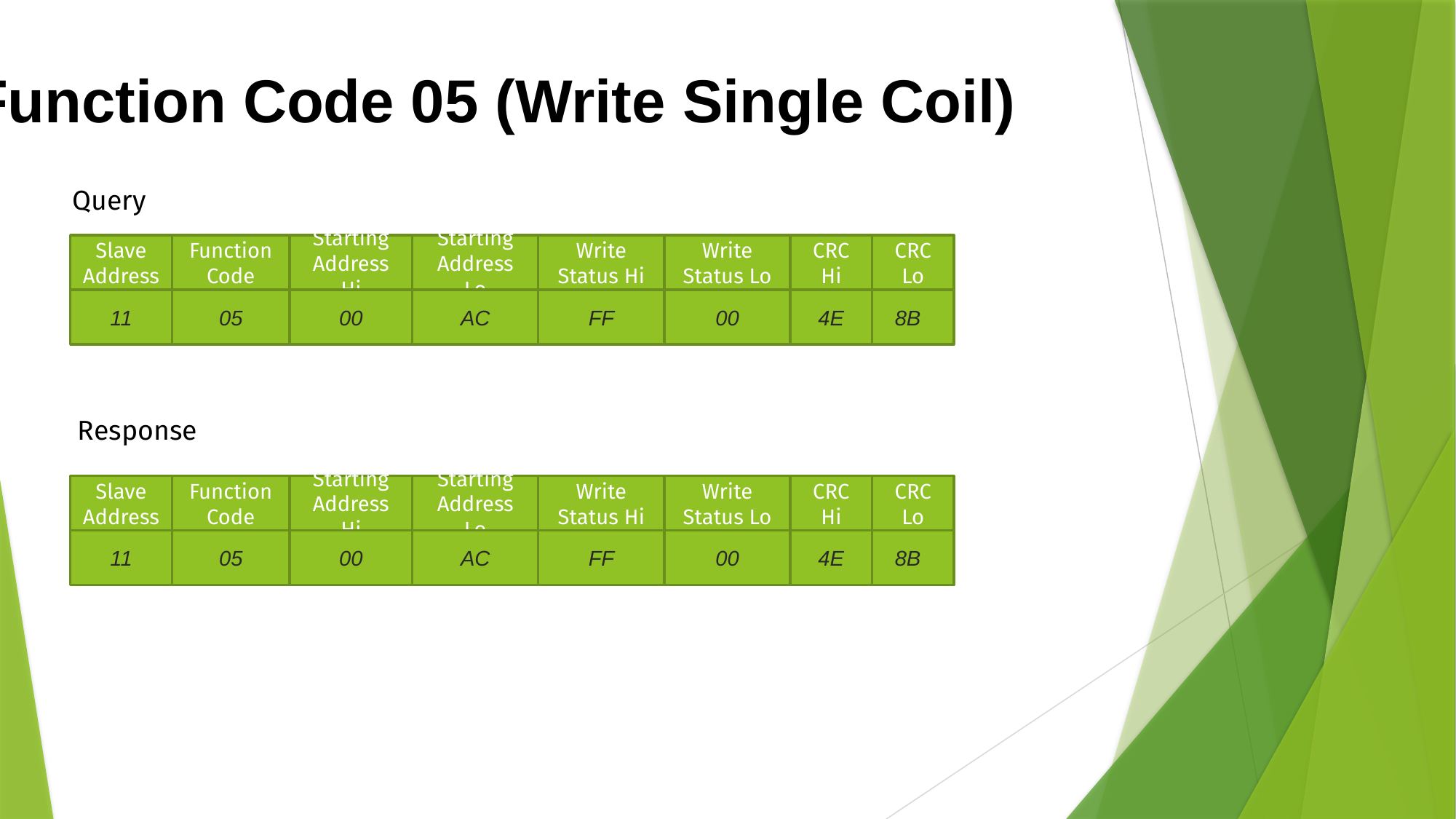

Function Code 05 (Write Single Coil)
Query
Slave Address
Function Code
Starting Address Hi
Starting Address Lo
Write Status Hi
Write Status Lo
CRC Hi
CRC Lo
11
05
00
AC
FF
00
4E
  8B
Response
Slave Address
Function Code
Starting Address Hi
Starting Address Lo
Write Status Hi
Write Status Lo
CRC Hi
CRC Lo
11
05
00
AC
FF
00
4E
  8B